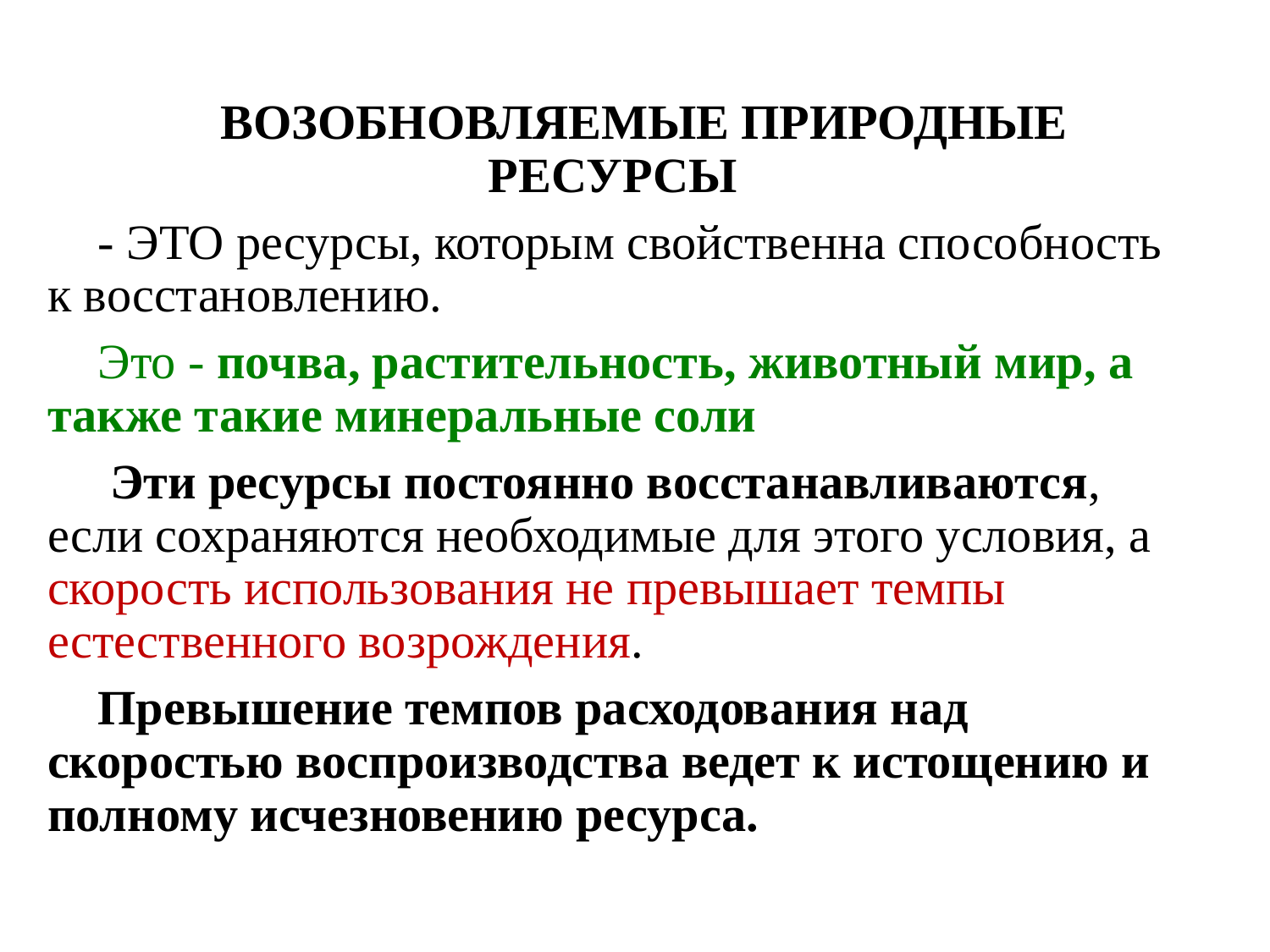

ВОЗОБНОВЛЯЕМЫЕ ПРИРОДНЫЕ РЕСУРСЫ
- ЭТО ресурсы, которым свойственна способность к восстановлению.
Это - почва, растительность, животный мир, а также такие минеральные соли
 Эти ресурсы постоянно восстанавливаются, если сохраняются необходимые для этого условия, а скорость использования не превышает темпы естественного возрождения.
Превышение темпов расходования над скоростью воспроизводства ведет к истощению и полному исчезновению ресурса.